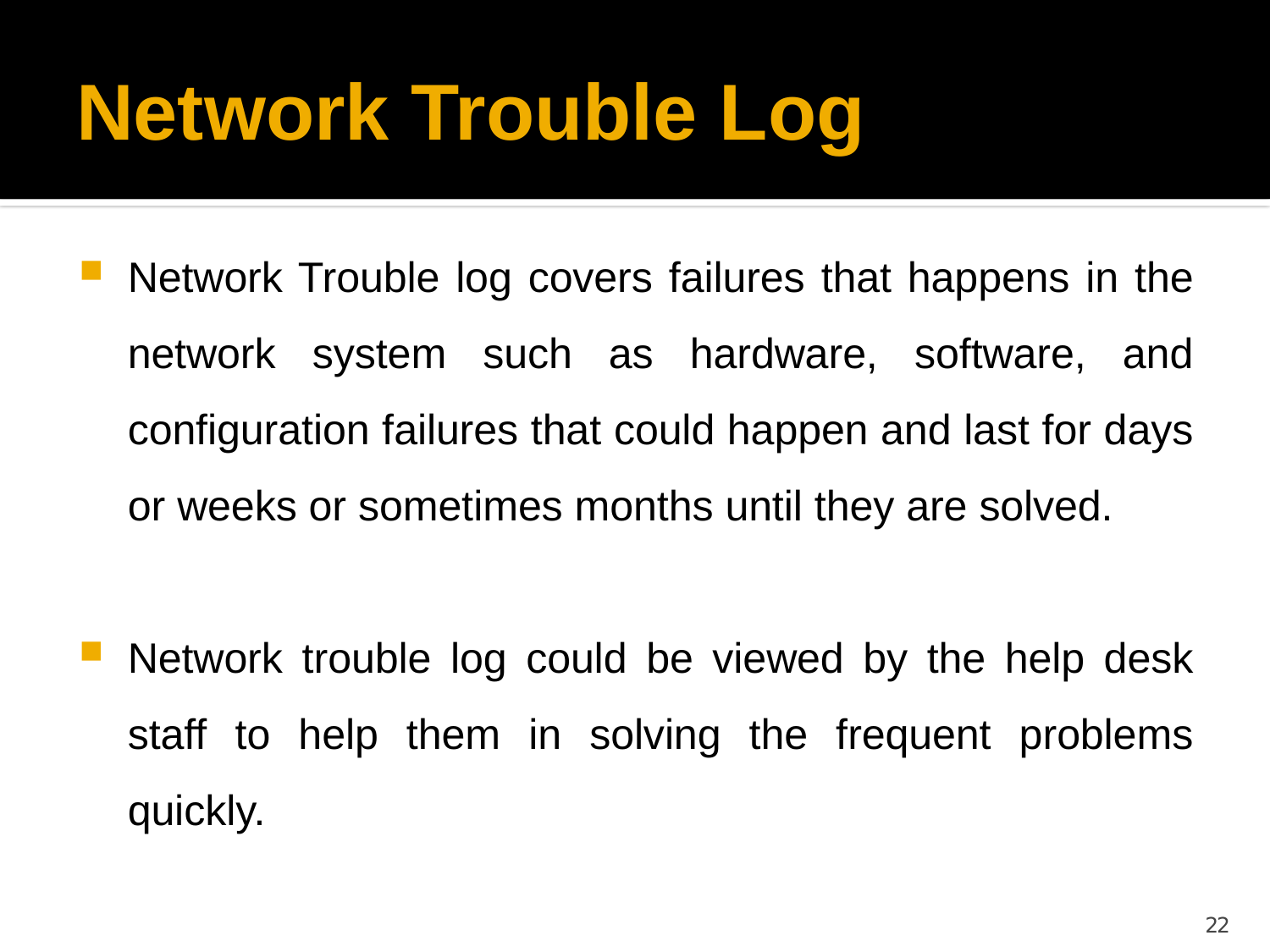

# Network Trouble Log
Network Trouble log covers failures that happens in the network system such as hardware, software, and configuration failures that could happen and last for days or weeks or sometimes months until they are solved.

Network trouble log could be viewed by the help desk staff to help them in solving the frequent problems quickly.
22